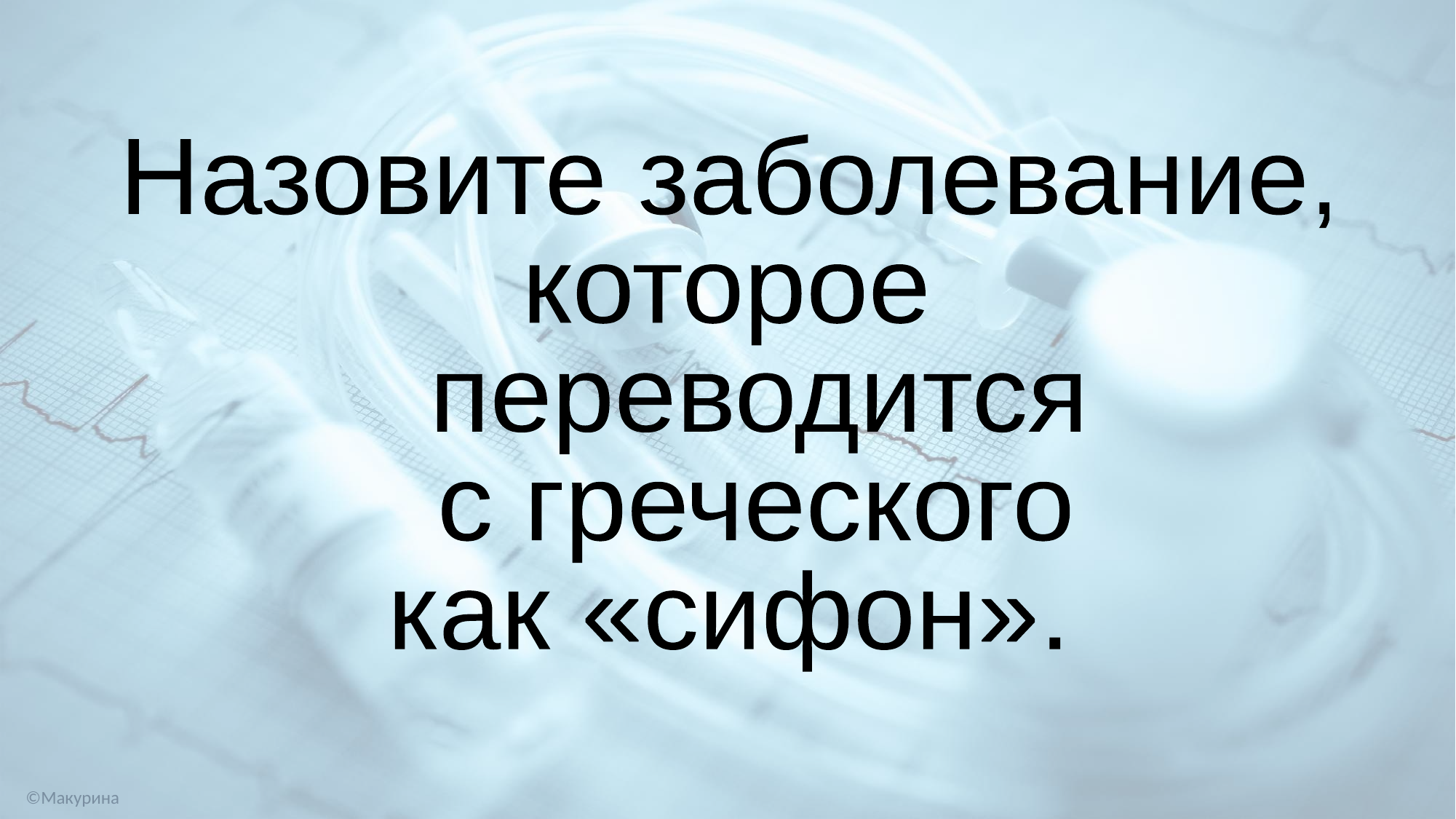

Назовите заболевание,
которое
 переводится
 с греческого
как «сифон».